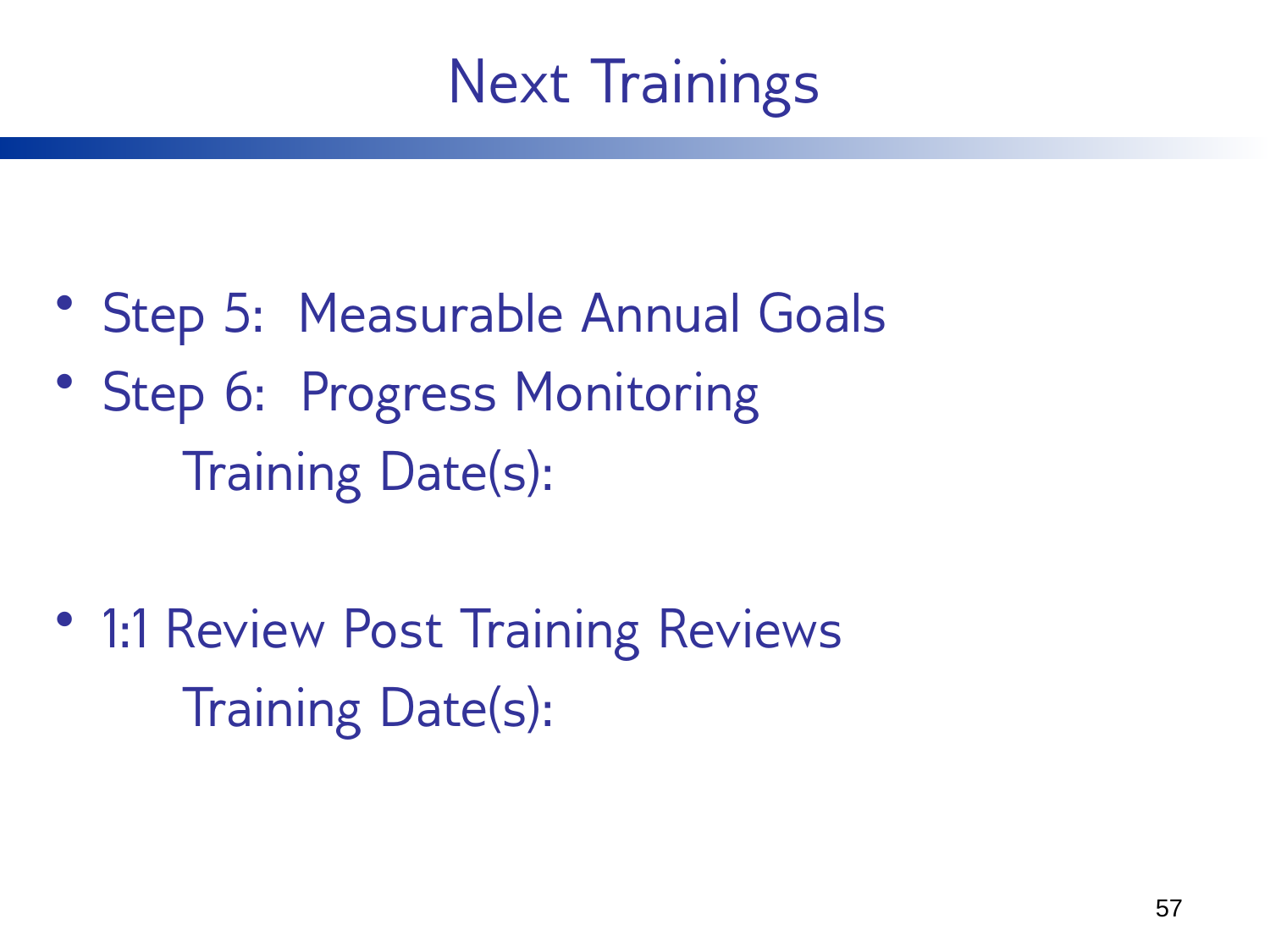

# Next Trainings

Step 5:  Measurable Annual Goals
Step 6:  Progress Monitoring
	Training Date(s):

1:1 Review Post Training Reviews
	Training Date(s):

57